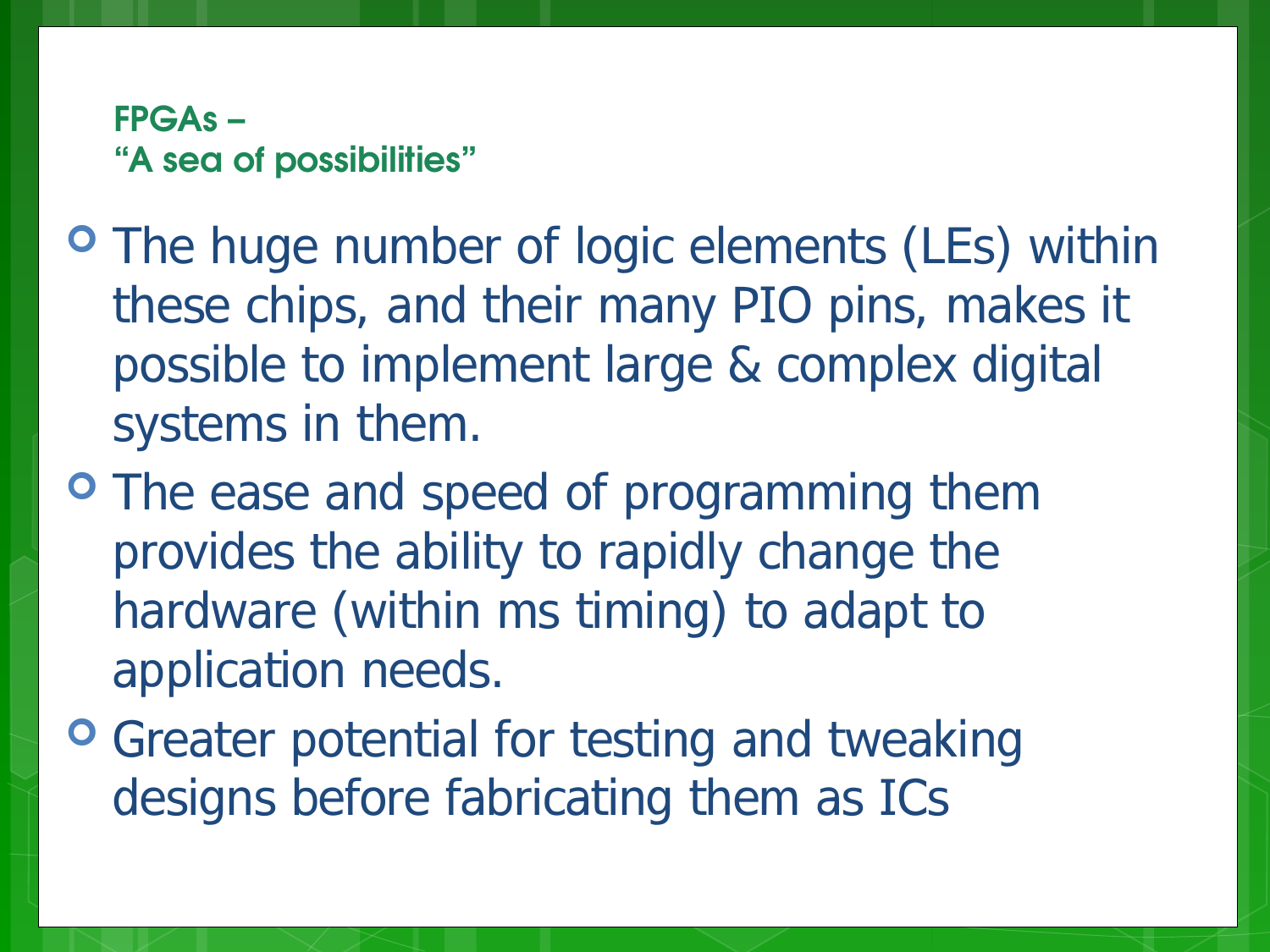

# FPGAs – “A sea of possibilities”
The huge number of logic elements (LEs) within these chips, and their many PIO pins, makes it possible to implement large & complex digital systems in them.
The ease and speed of programming them provides the ability to rapidly change the hardware (within ms timing) to adapt to application needs.
Greater potential for testing and tweaking designs before fabricating them as ICs